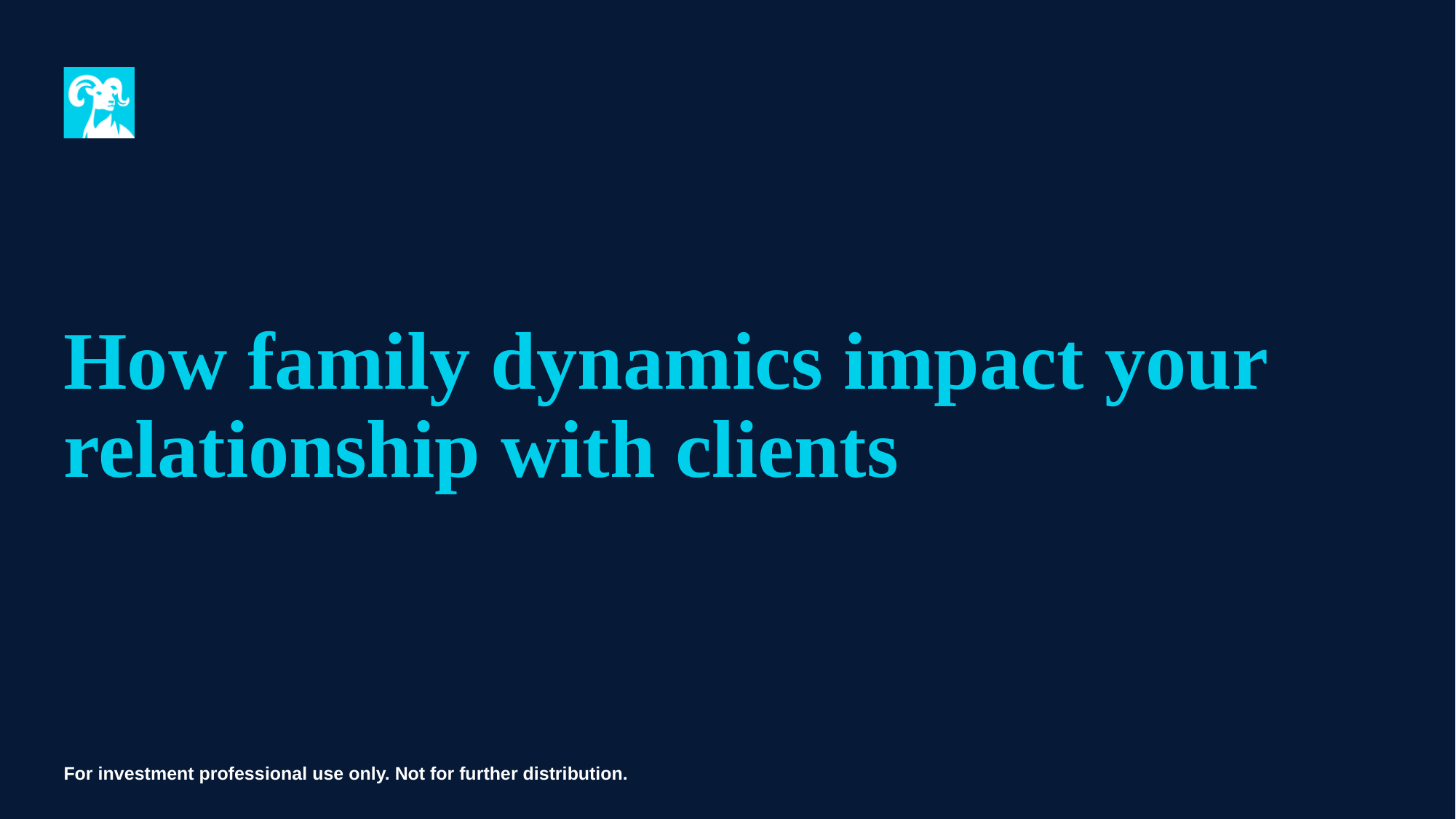

# How family dynamics impact your relationship with clients

For investment professional use only. Not for further distribution.